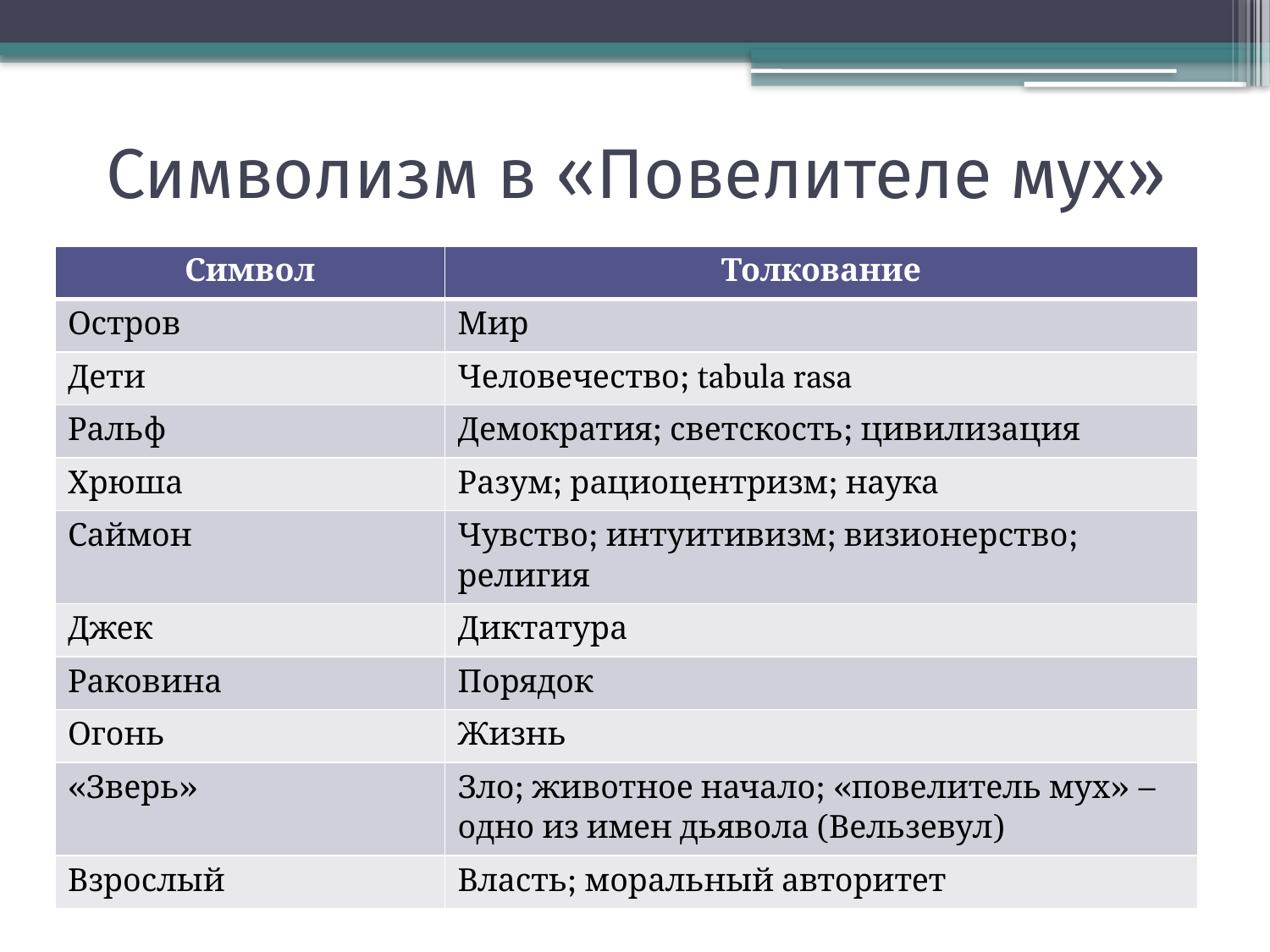

# Символизм в «Повелителе мух»
| Символ | Толкование |
| --- | --- |
| Остров | Мир |
| Дети | Человечество; tabula rasa |
| Ральф | Демократия; светскость; цивилизация |
| Хрюша | Разум; рациоцентризм; наука |
| Саймон | Чувство; интуитивизм; визионерство; религия |
| Джек | Диктатура |
| Раковина | Порядок |
| Огонь | Жизнь |
| «Зверь» | Зло; животное начало; «повелитель мух» – одно из имен дьявола (Вельзевул) |
| Взрослый | Власть; моральный авторитет |